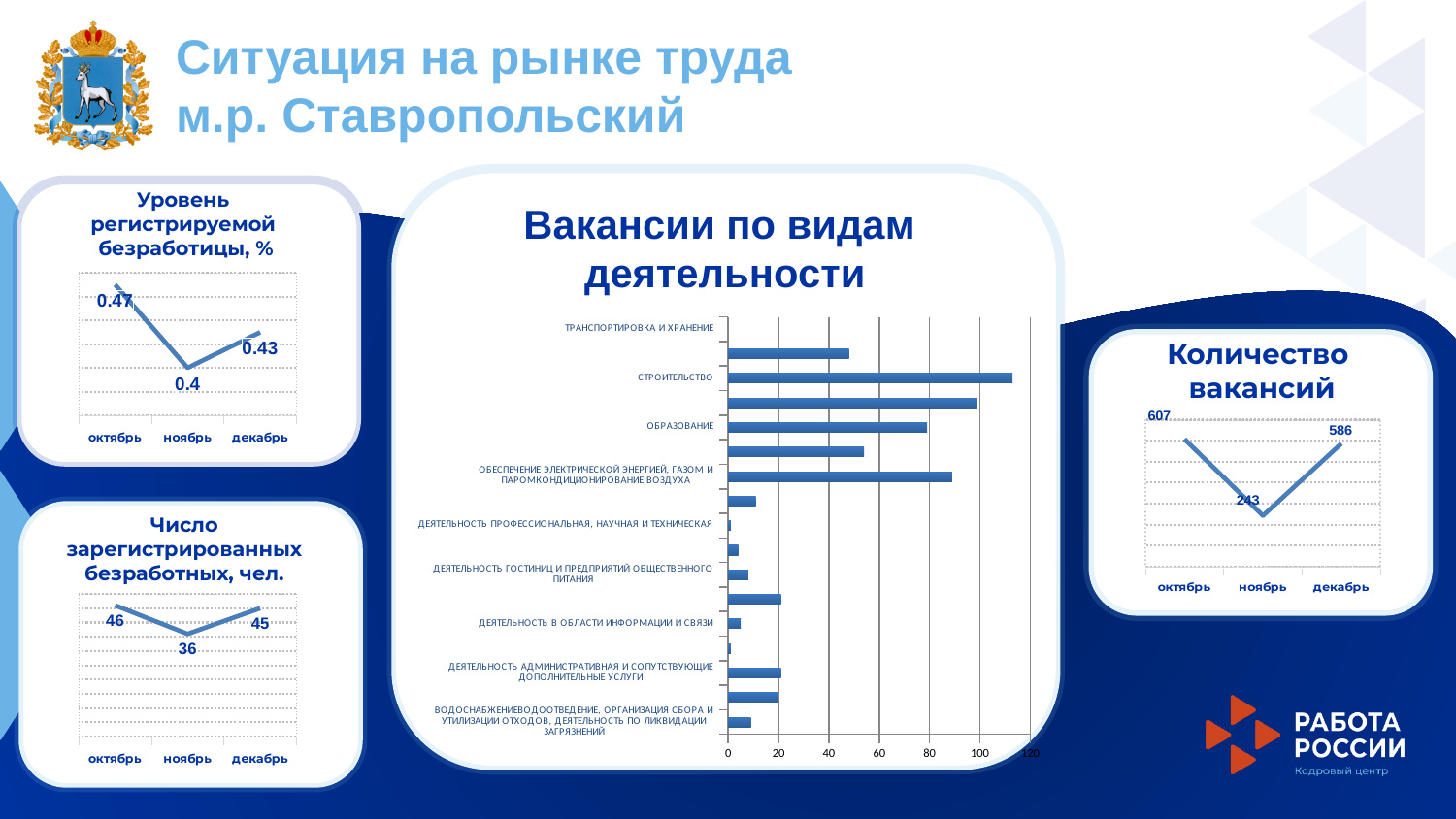

Ситуация на рынке труда
м.р. Ставропольский

Уровень
регистрируемой
безработицы, %
Вакансии по видам
деятельности

### Chart

| Category | Уровень |
|---|---|
| октябрь | 0.47 |
| ноябрь | 0.4 |
| декабрь | 0.43 |

[unsupported chart]

Количество
вакансий

### Chart

| Category | Ряд 1 |
|---|---|
| октябрь | 607.0 |
| ноябрь | 243.0 |
| декабрь | 586.0 |
Число
зарегистрированных
безработных, чел.

### Chart

| Category | Ряд 1 |
|---|---|
| октябрь | 46.0 |
| ноябрь | 36.0 |
| декабрь | 45.0 |